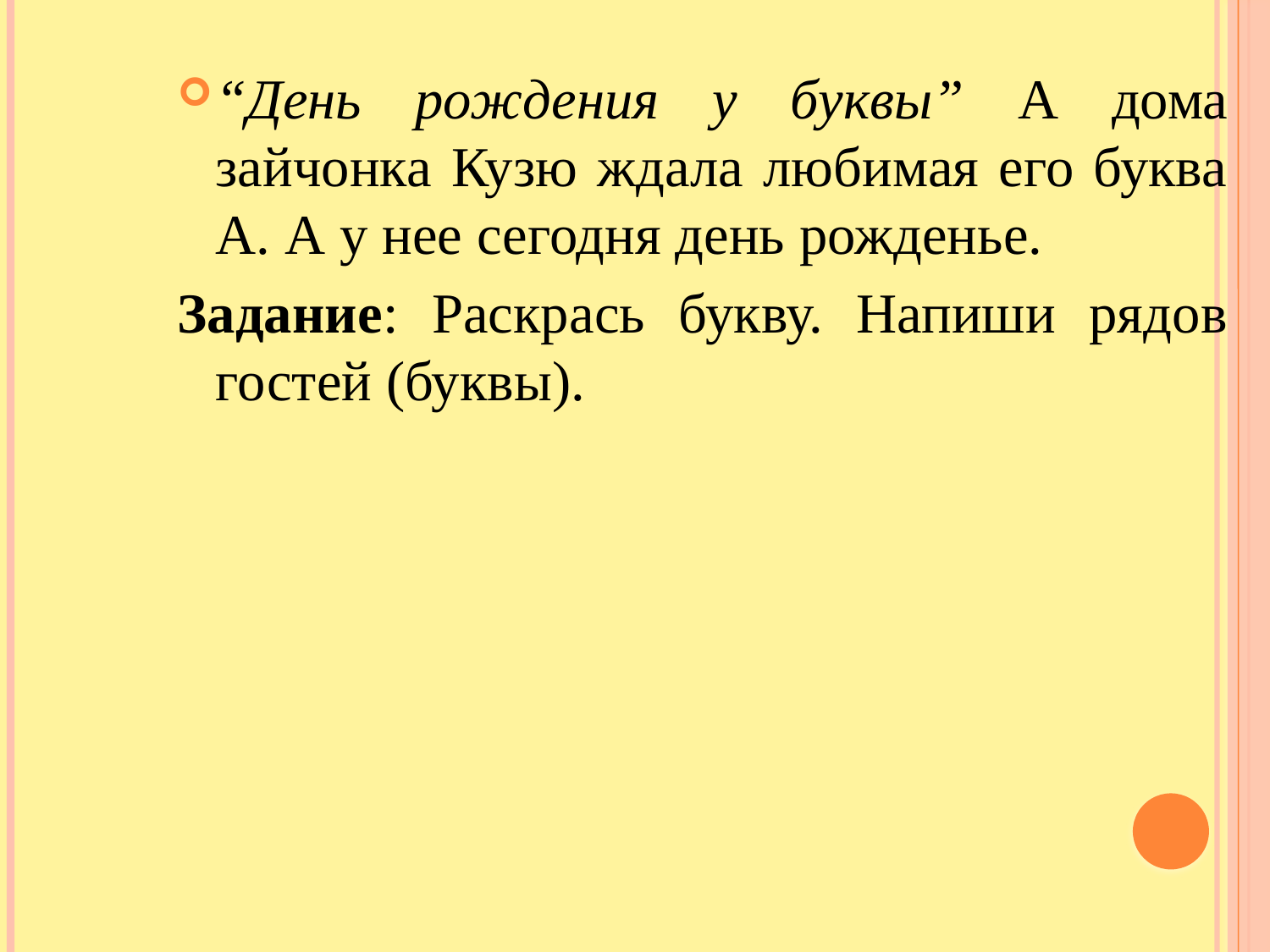

“День рождения у буквы” А дома зайчонка Кузю ждала любимая его буква А. А у нее сегодня день рожденье.
Задание: Раскрась букву. Напиши рядов гостей (буквы).